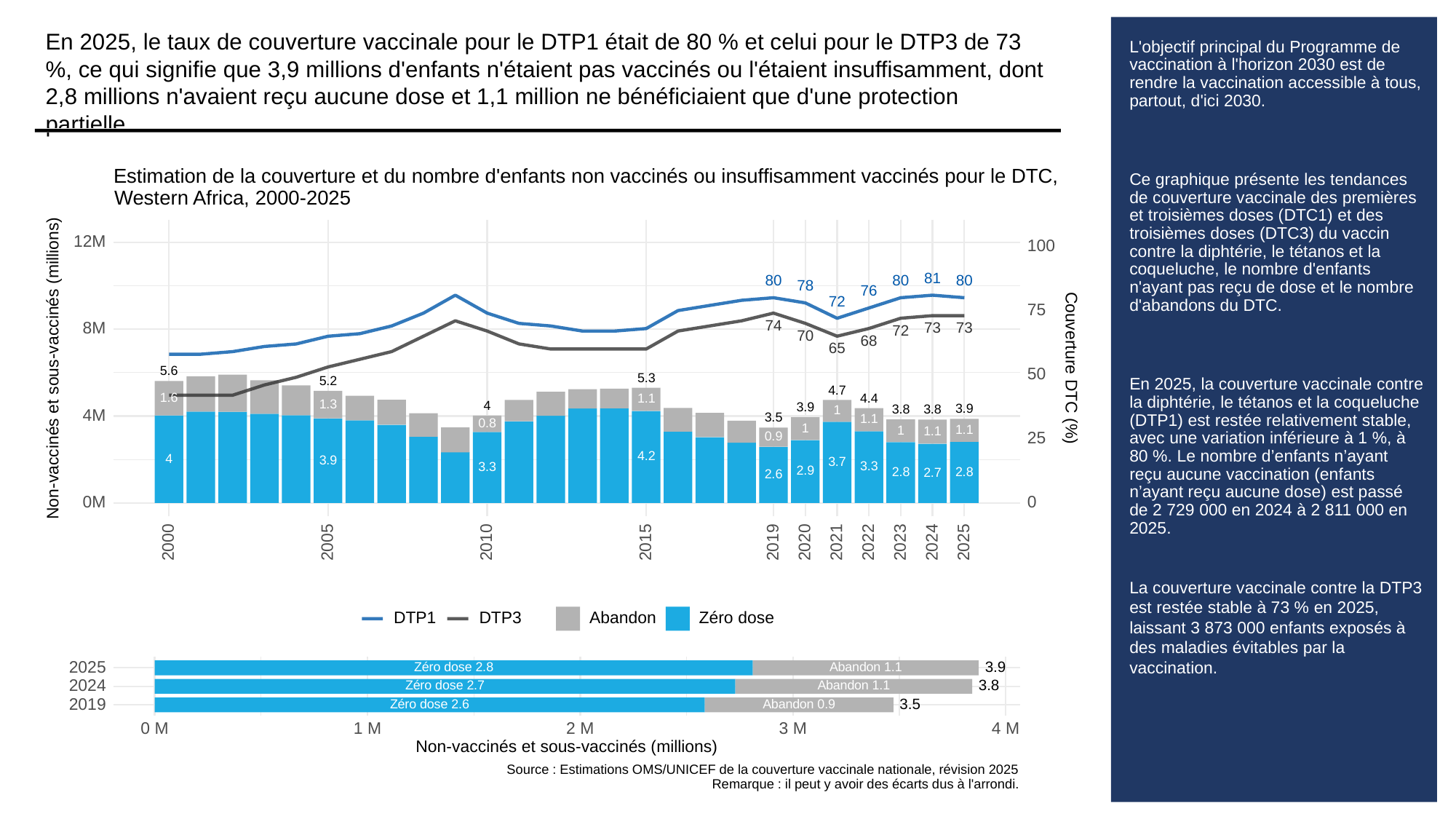

En 2025, le taux de couverture vaccinale pour le DTP1 était de 80 % et celui pour le DTP3 de 73 %, ce qui signifie que 3,9 millions d'enfants n'étaient pas vaccinés ou l'étaient insuffisamment, dont 2,8 millions n'avaient reçu aucune dose et 1,1 million ne bénéficiaient que d'une protection partielle.
# L'objectif principal du Programme de vaccination à l'horizon 2030 est de rendre la vaccination accessible à tous, partout, d'ici 2030.

Ce graphique présente les tendances de couverture vaccinale des premières et troisièmes doses (DTC1) et des troisièmes doses (DTC3) du vaccin contre la diphtérie, le tétanos et la coqueluche, le nombre d'enfants n'ayant pas reçu de dose et le nombre d'abandons du DTC.

En 2025, la couverture vaccinale contre la diphtérie, le tétanos et la coqueluche (DTP1) est restée relativement stable, avec une variation inférieure à 1 %, à 80 %. Le nombre d’enfants n’ayant reçu aucune vaccination (enfants n’ayant reçu aucune dose) est passé de 2 729 000 en 2024 à 2 811 000 en 2025.

La couverture vaccinale contre la DTP3 est restée stable à 73 % en 2025, laissant 3 873 000 enfants exposés à des maladies évitables par la vaccination.

Estimation de la couverture et du nombre d'enfants non vaccinés ou insuffisamment vaccinés pour le DTC,
Western Africa, 2000-2025

12M
100

81
80
80
80
78

76

72
75

74
8M
73
73
72

70
68
65
Non-vaccinés et sous-vaccinés (millions)
Couverture DTC (%)
5.6
50

5.3

5.2

4.7

1.6
4.4
1.1

1.3

4
3.9
3.9
3.8
3.8
1

4M

3.5

1.1

0.8

1

1.1
1
1.1

0.9
25

4.2
4
3.9
3.7

3.3
3.3
2.9
2.8
2.8
2.7
2.6
0M
0

2023
2000
2005
2010
2015
2019
2020
2021
2022
2024
2025

DTP3
Zéro dose
Abandon
DTP1

2025
3.9
Zéro dose 2.8
Abandon 1.1

2024
3.8
Zéro dose 2.7
Abandon 1.1

2019
3.5
Zéro dose 2.6
Abandon 0.9

3 M
0 M
1 M
2 M
4 M
Non-vaccinés et sous-vaccinés (millions)
Source : Estimations OMS/UNICEF de la couverture vaccinale nationale, révision 2025
Remarque : il peut y avoir des écarts dus à l'arrondi.